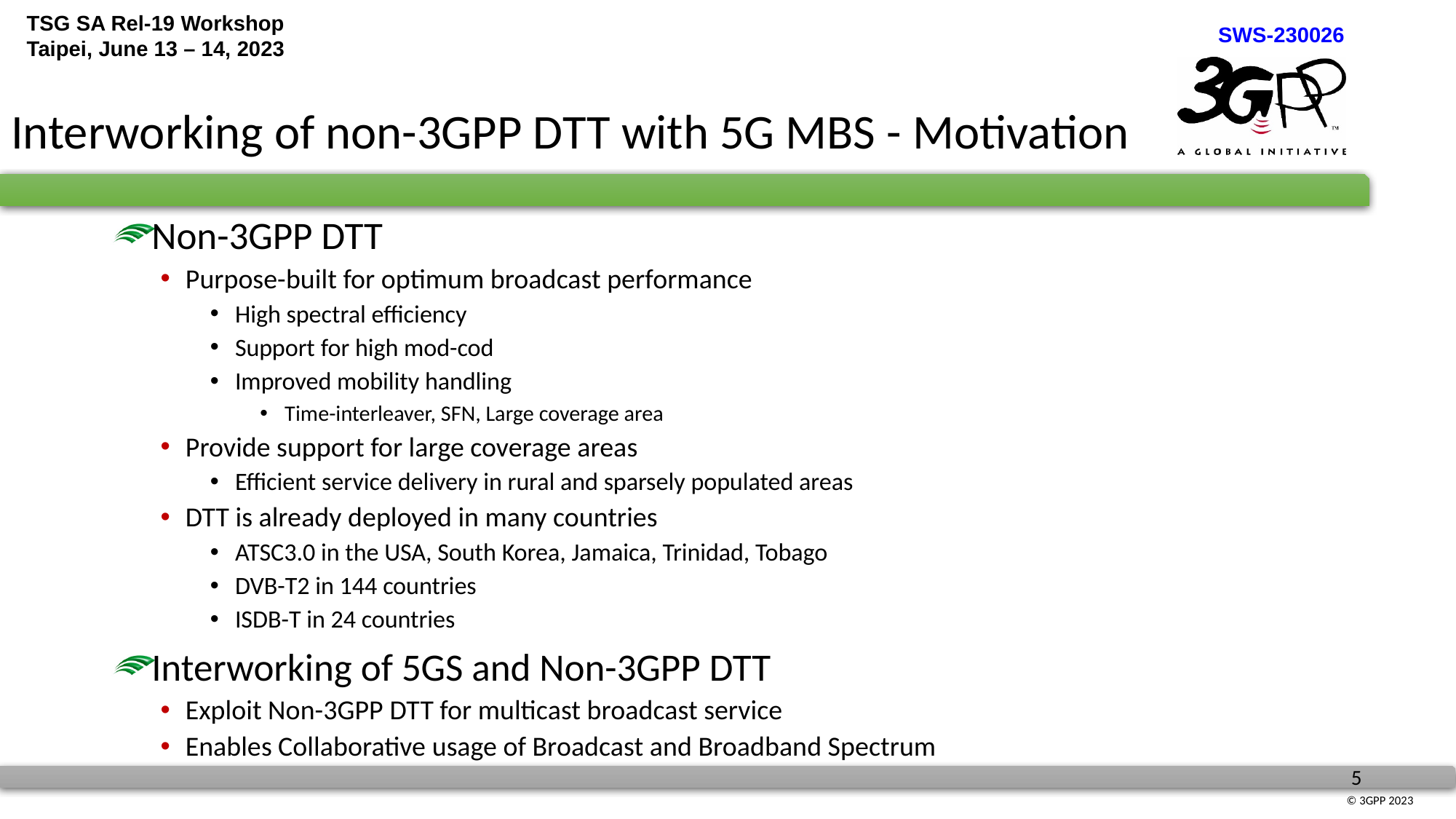

# Interworking of non-3GPP DTT with 5G MBS - Motivation
Non-3GPP DTT
Purpose-built for optimum broadcast performance
High spectral efficiency
Support for high mod-cod
Improved mobility handling
Time-interleaver, SFN, Large coverage area
Provide support for large coverage areas
Efficient service delivery in rural and sparsely populated areas
DTT is already deployed in many countries
ATSC3.0 in the USA, South Korea, Jamaica, Trinidad, Tobago
DVB-T2 in 144 countries
ISDB-T in 24 countries
Interworking of 5GS and Non-3GPP DTT
Exploit Non-3GPP DTT for multicast broadcast service
Enables Collaborative usage of Broadcast and Broadband Spectrum